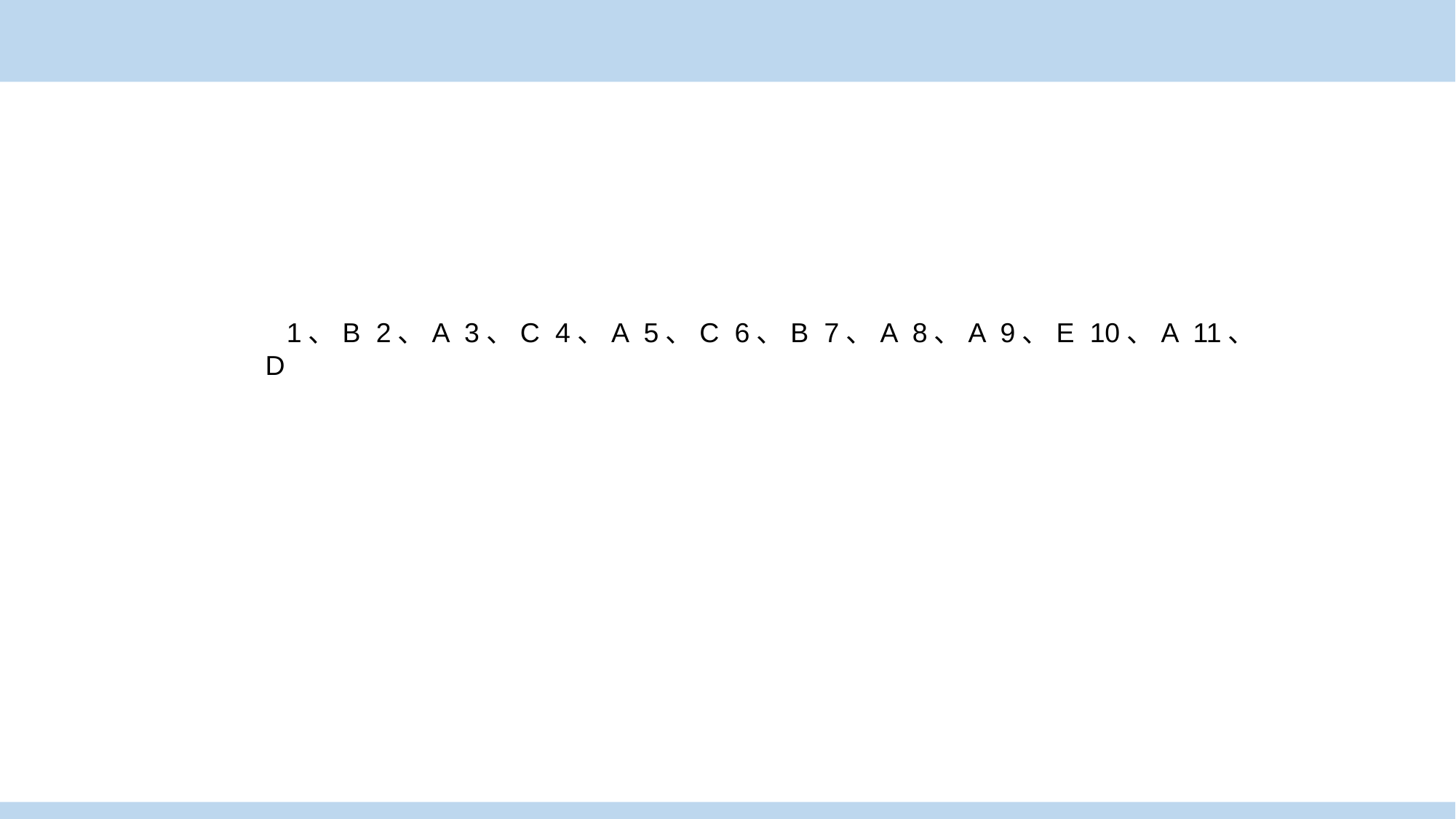

1、B  2、A  3、C  4、A  5、C  6、B  7、A  8、A  9、E  10、A  11、D